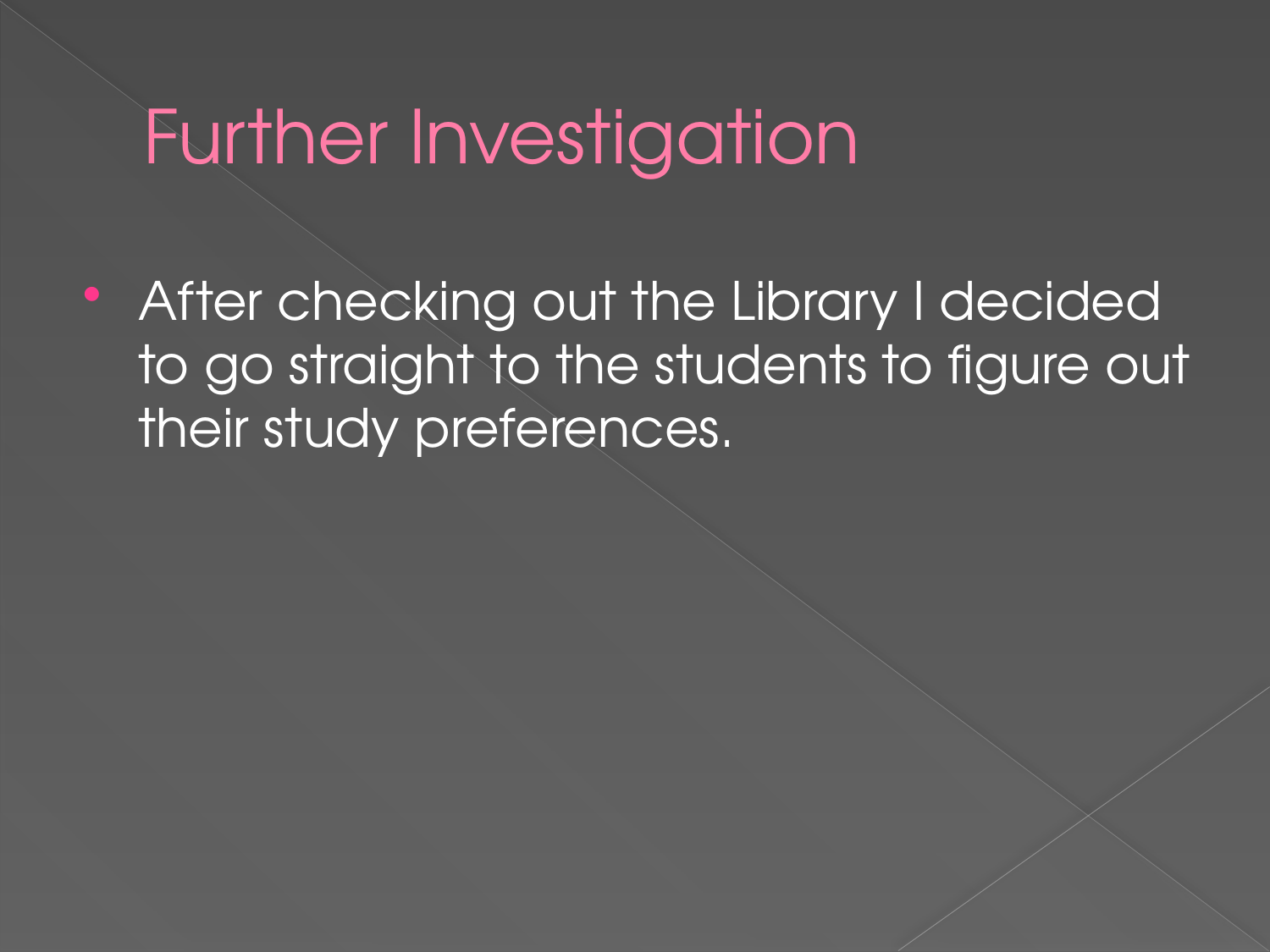

# Further Investigation
After checking out the Library I decided to go straight to the students to figure out their study preferences.